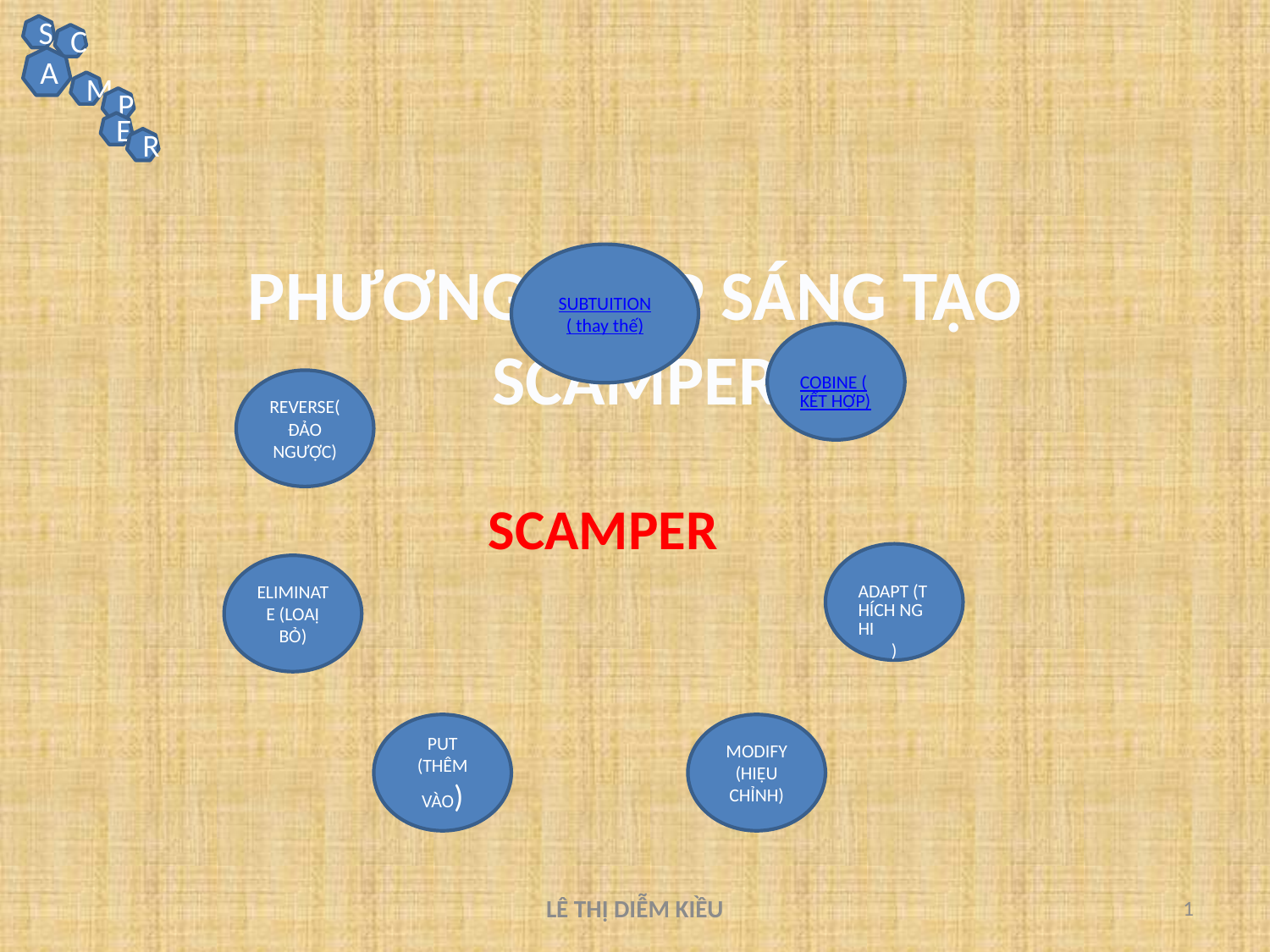

# PHƯƠNG PHÁP SÁNG TẠO SCAMPER
SUBTUITION
( thay thế)
COBINE (KẾT HỢP)
REVERSE(ĐẢO NGƯỢC)
SCAMPER
ADAPT (THÍCH NGHI)
ELIMINATE (LOAỊ BỎ)
PUT (THÊM VÀO)
MODIFY (HIỆU CHỈNH)
LÊ THỊ DIỄM KIỀU
1